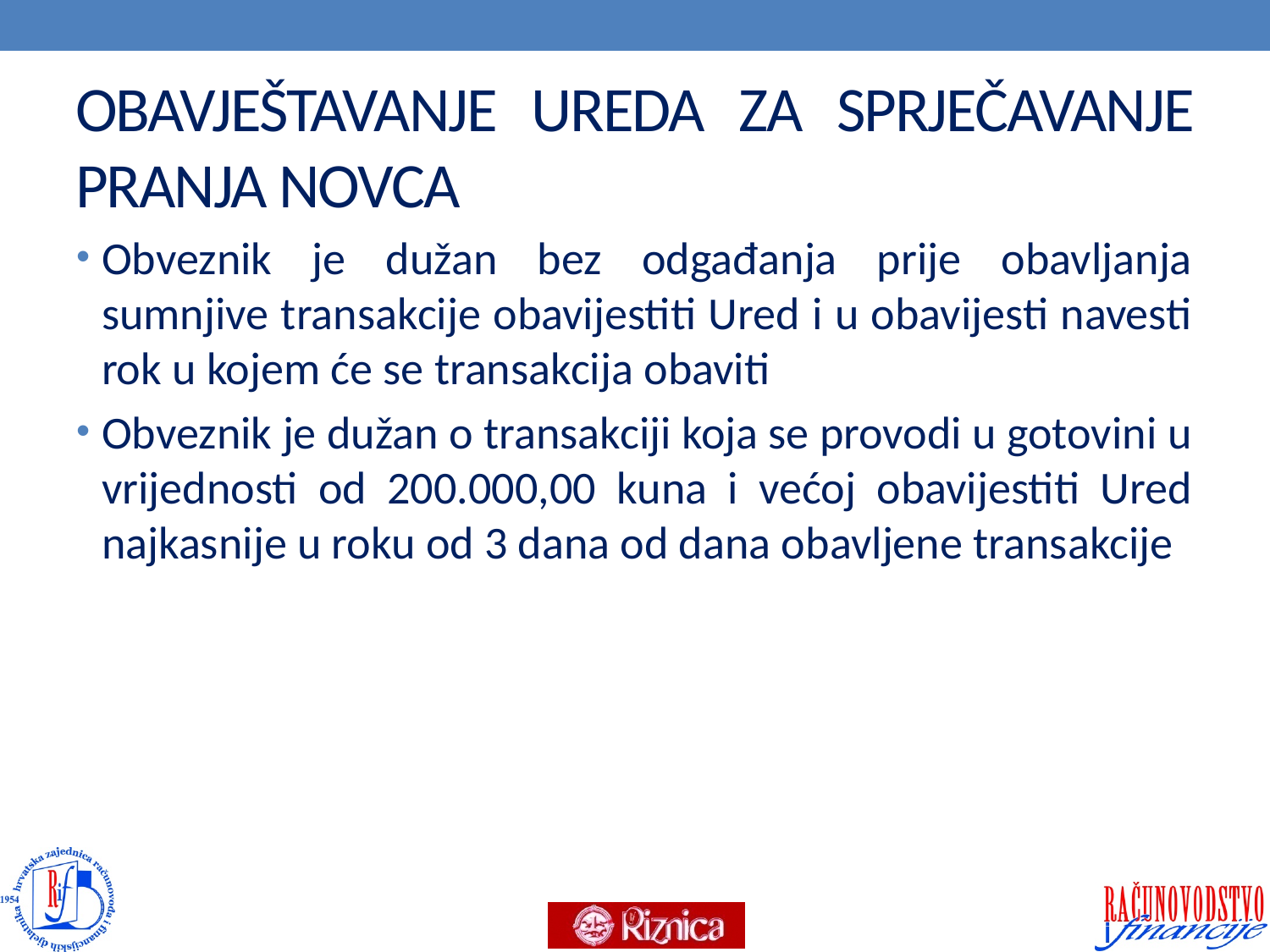

# OBAVJEŠTAVANJE UREDA ZA SPRJEČAVANJE PRANJA NOVCA
Obveznik je dužan bez odgađanja prije obavljanja sumnjive transakcije obavijestiti Ured i u obavijesti navesti rok u kojem će se transakcija obaviti
Obveznik je dužan o transakciji koja se provodi u gotovini u vrijednosti od 200.000,00 kuna i većoj obavijestiti Ured najkasnije u roku od 3 dana od dana obavljene transakcije